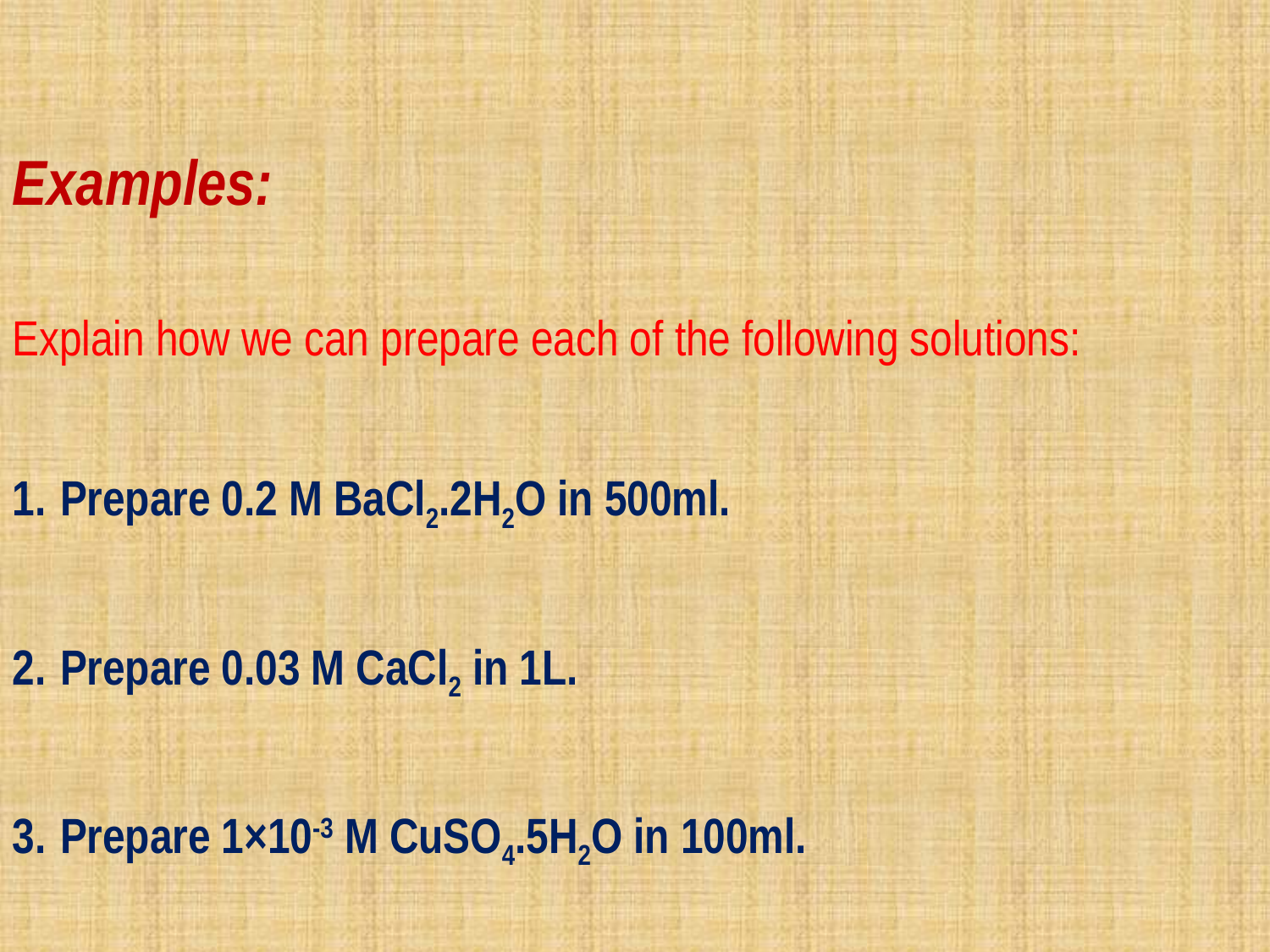

Examples:
Explain how we can prepare each of the following solutions:
Prepare 0.2 M BaCl2.2H2O in 500ml.
Prepare 0.03 M CaCl2 in 1L.
Prepare 1×10-3 M CuSO4.5H2O in 100ml.